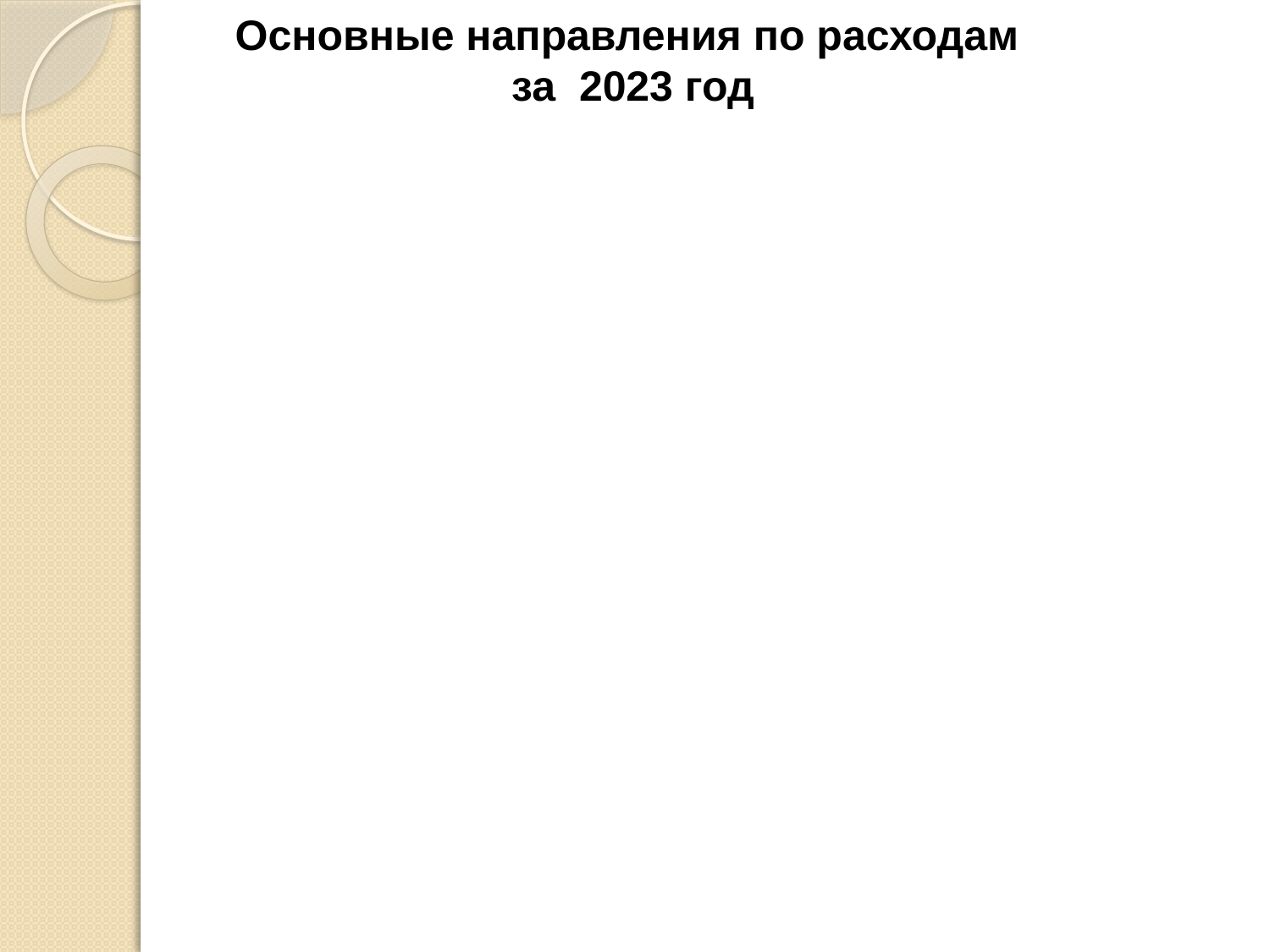

Основные направления по расходам
 за  2023 год